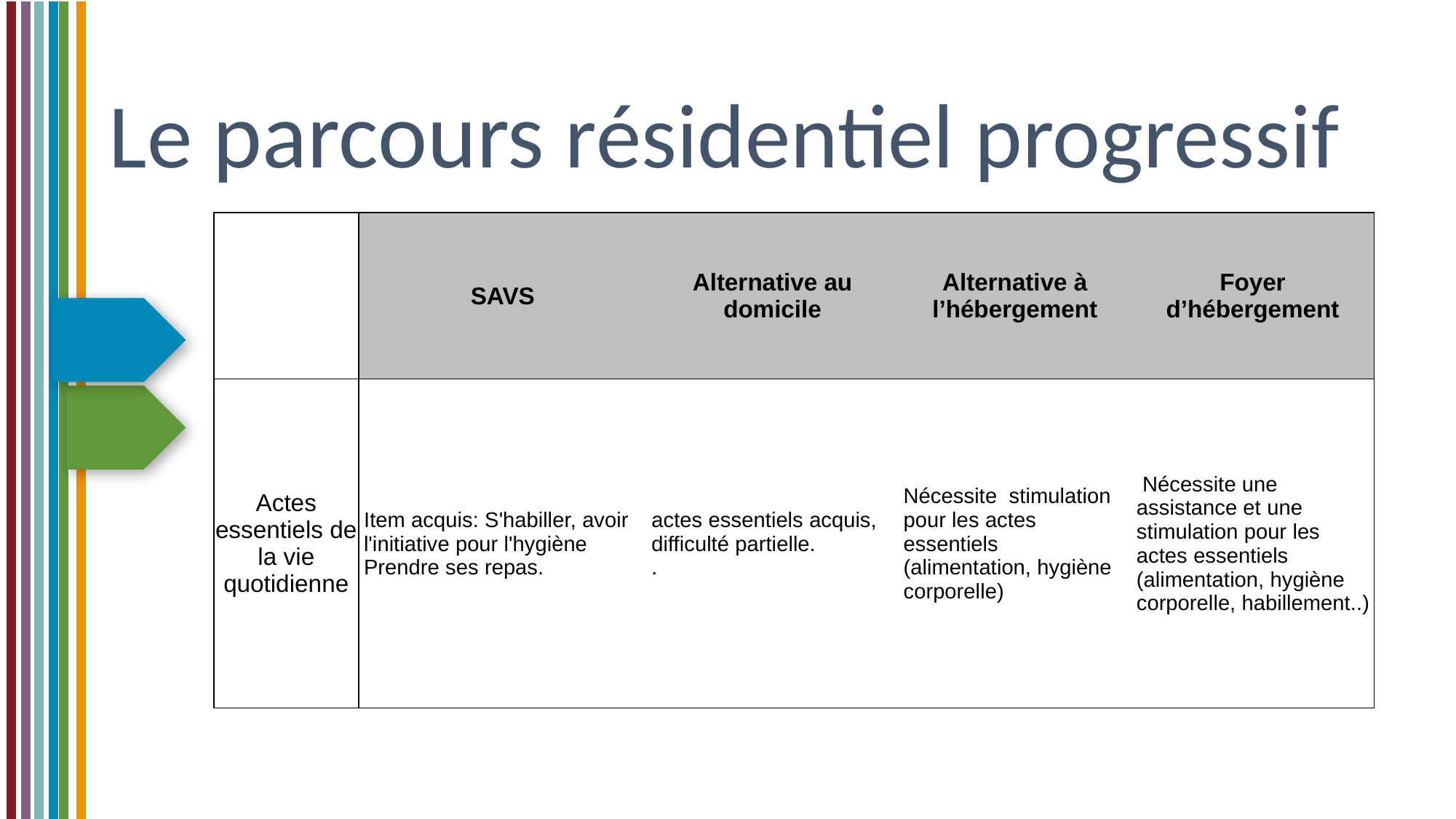

Le parcours résidentiel progressif
|  | SAVS | Alternative au domicile | Alternative à l’hébergement | Foyer d’hébergement |
| --- | --- | --- | --- | --- |
| Actes essentiels de la vie quotidienne | Item acquis: S'habiller, avoir l'initiative pour l'hygiène Prendre ses repas. | actes essentiels acquis, difficulté partielle. . | Nécessite stimulation pour les actes essentiels (alimentation, hygiène corporelle) | Nécessite une assistance et une stimulation pour les actes essentiels (alimentation, hygiène corporelle, habillement..) |